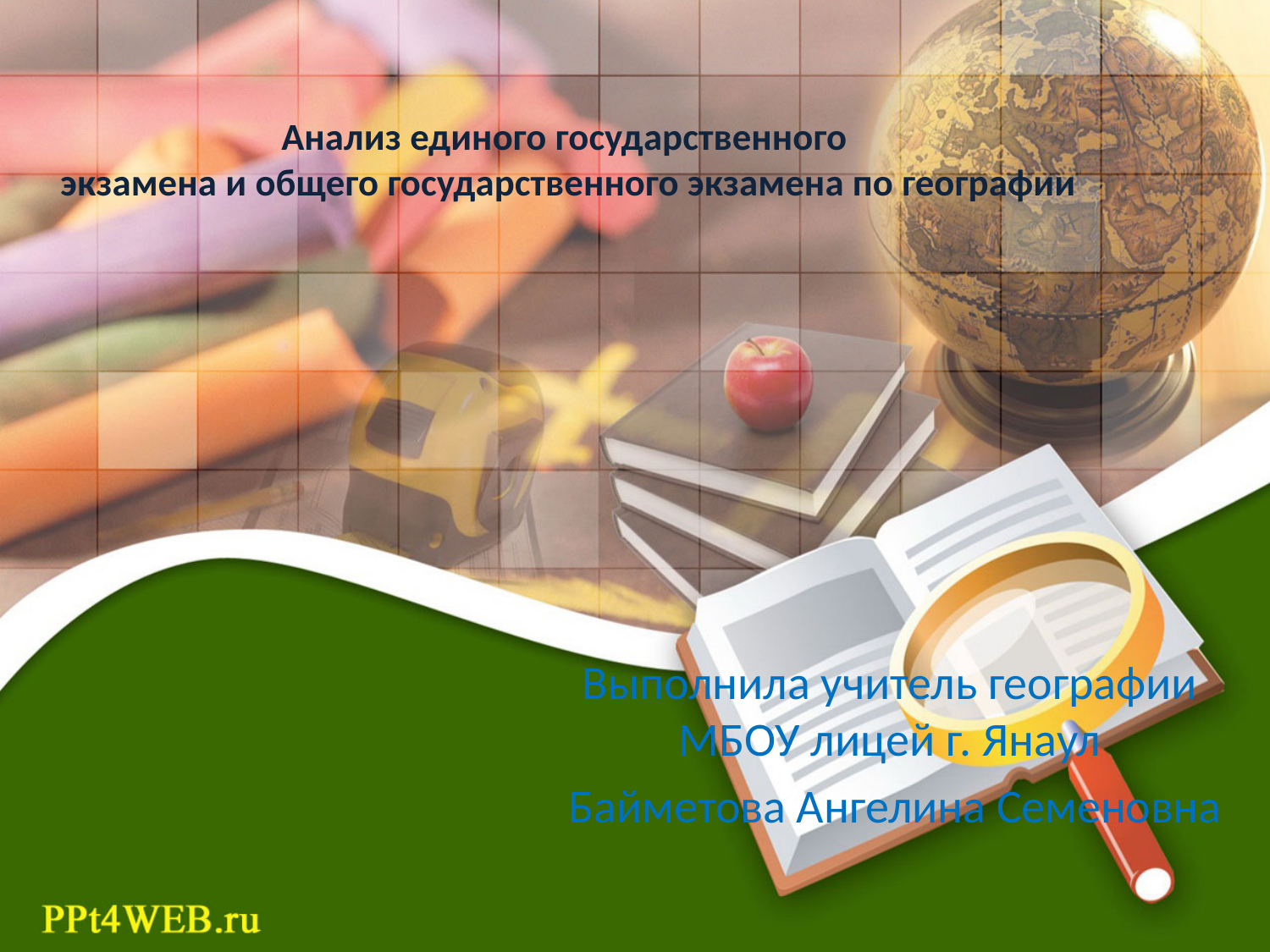

# Анализ единого государственного экзамена и общего государственного экзамена по географии
Выполнила учитель географии МБОУ лицей г. Янаул
 Байметова Ангелина Семеновна